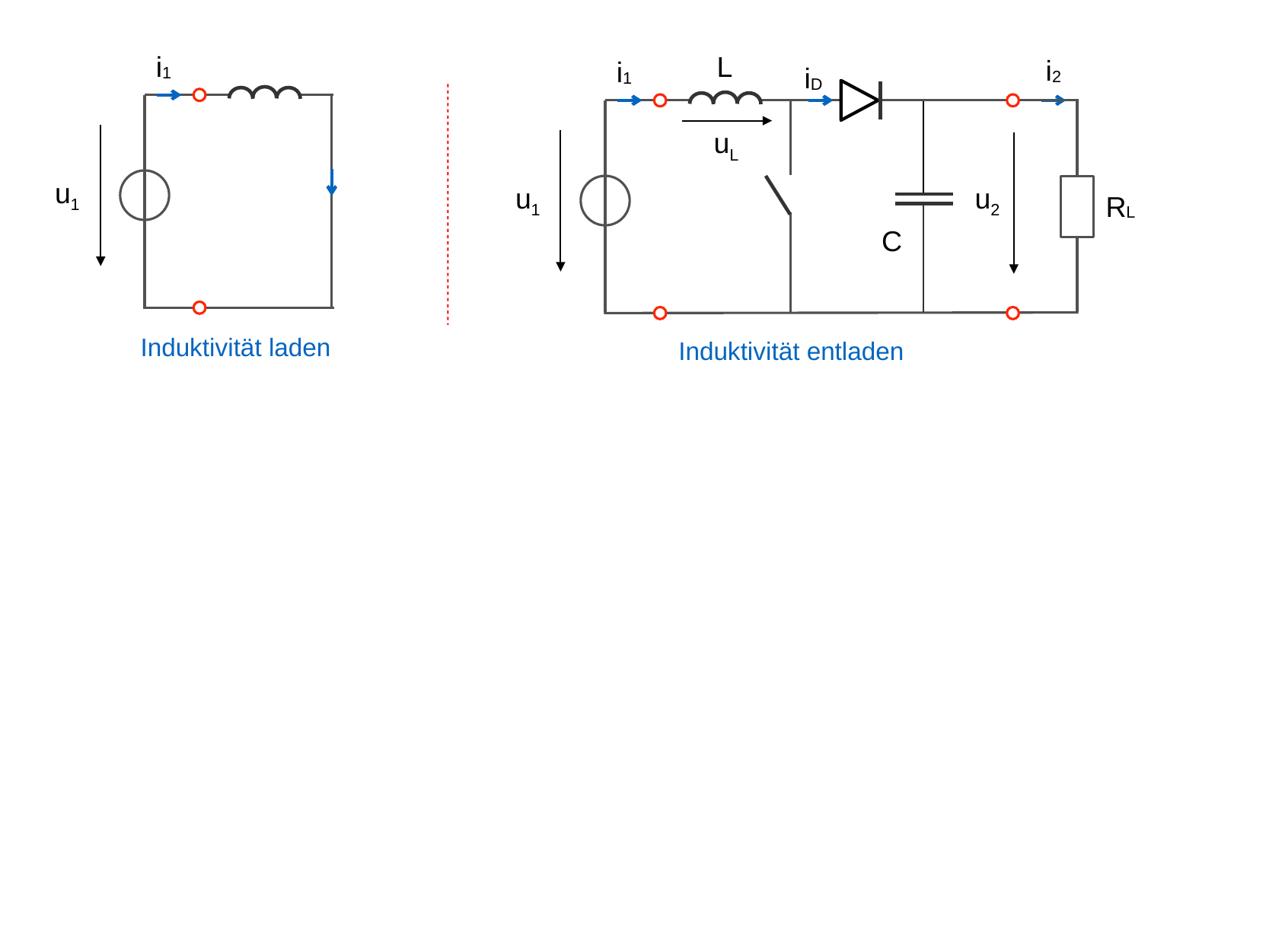

i1

u1

Induktivität laden
L
i2
i1
iD

uL

u1
u2

RL

C

Induktivität entladen